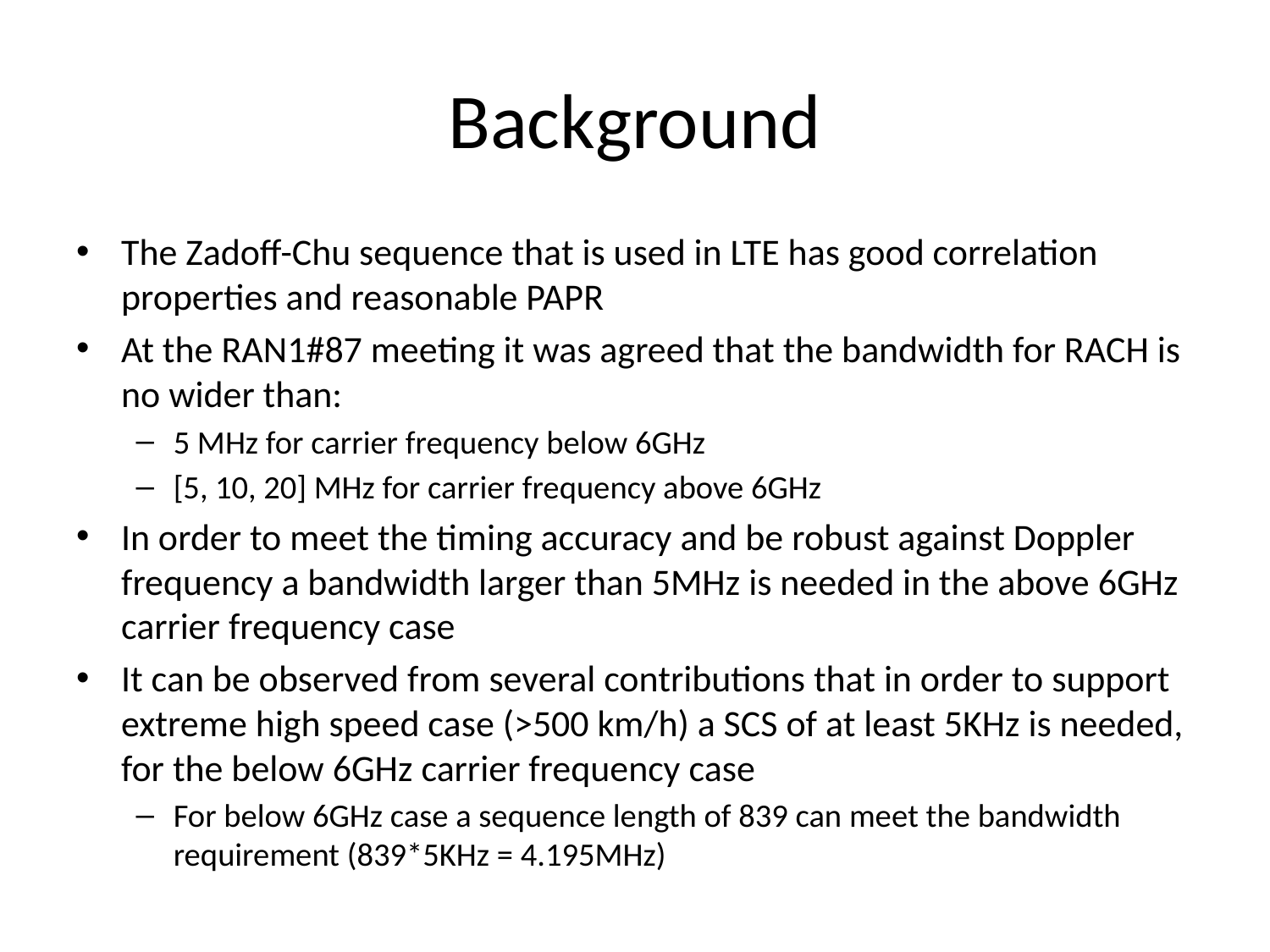

# Background
The Zadoff-Chu sequence that is used in LTE has good correlation properties and reasonable PAPR
At the RAN1#87 meeting it was agreed that the bandwidth for RACH is no wider than:
5 MHz for carrier frequency below 6GHz
[5, 10, 20] MHz for carrier frequency above 6GHz
In order to meet the timing accuracy and be robust against Doppler frequency a bandwidth larger than 5MHz is needed in the above 6GHz carrier frequency case
It can be observed from several contributions that in order to support extreme high speed case (>500 km/h) a SCS of at least 5KHz is needed, for the below 6GHz carrier frequency case
For below 6GHz case a sequence length of 839 can meet the bandwidth requirement (839*5KHz = 4.195MHz)